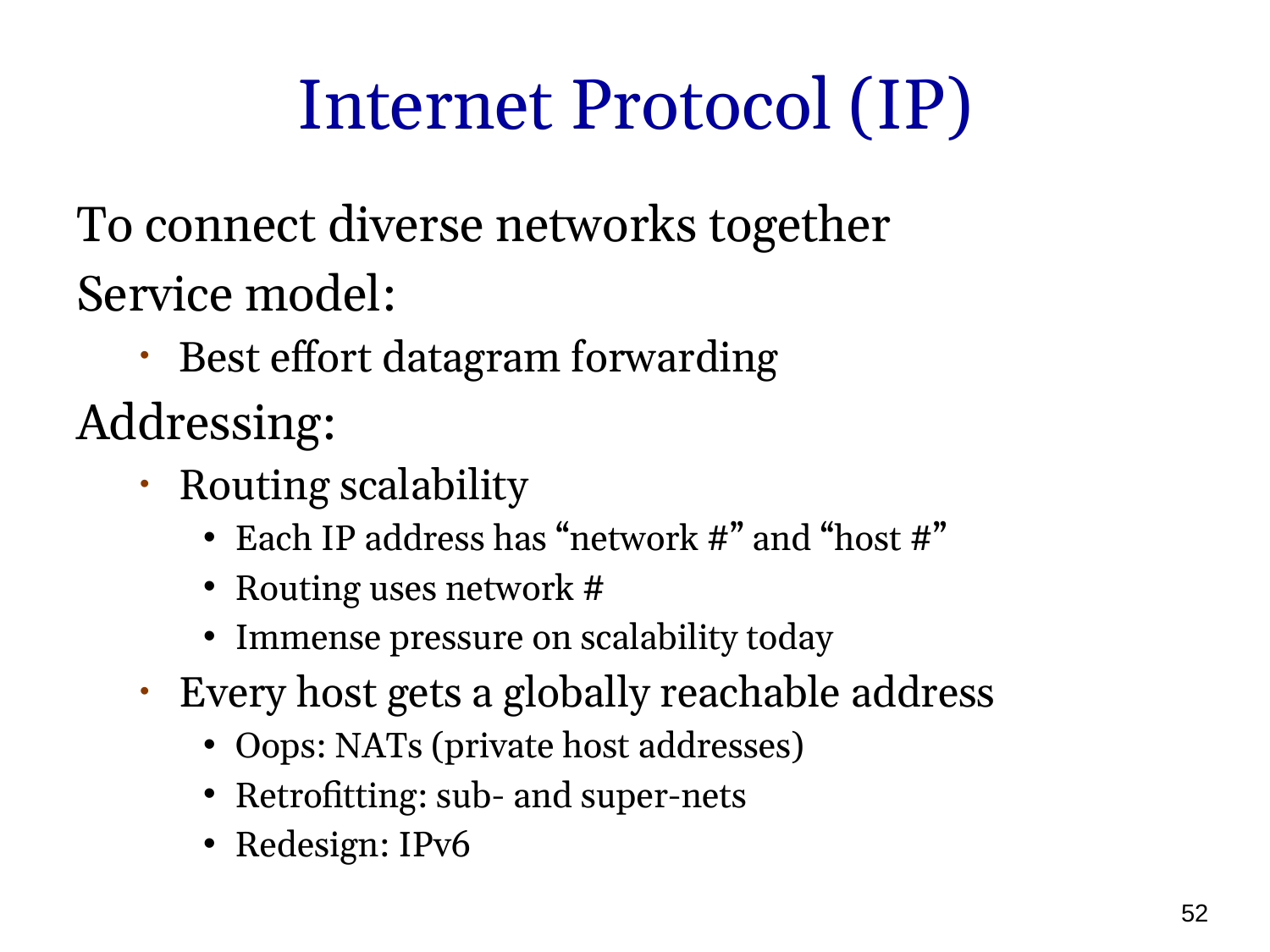

# Internet Protocol (IP)
To connect diverse networks together
Service model:
Best effort datagram forwarding
Addressing:
Routing scalability
Each IP address has “network #” and “host #”
Routing uses network #
Immense pressure on scalability today
Every host gets a globally reachable address
Oops: NATs (private host addresses)
Retrofitting: sub- and super-nets
Redesign: IPv6
52